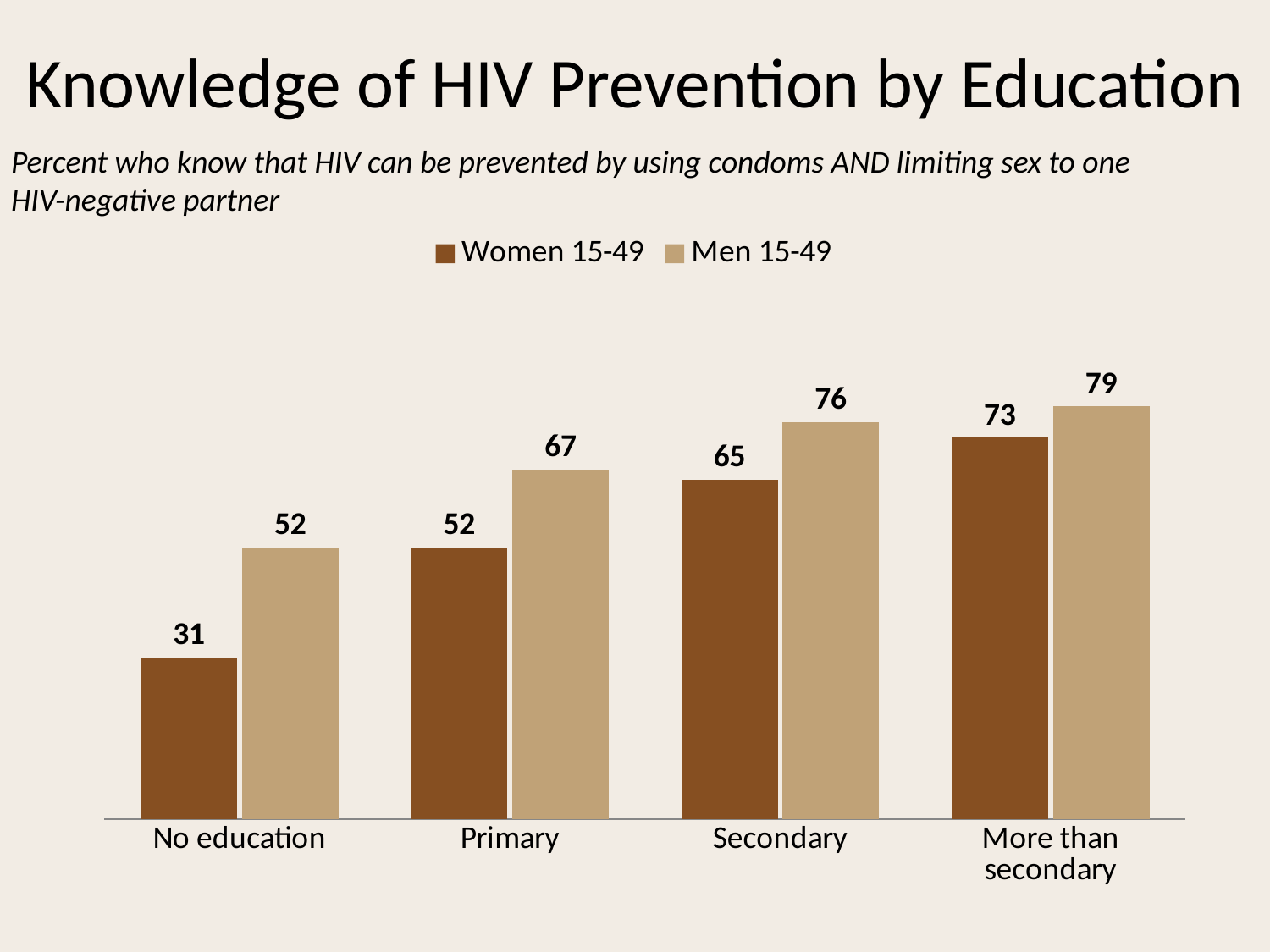

# Knowledge of HIV Prevention by Education
Percent who know that HIV can be prevented by using condoms AND limiting sex to one HIV-negative partner

### Chart

| Category | Women 15-49 | Men 15-49 |
|---|---|---|
| No education | 31.0 | 52.0 |
| Primary | 52.0 | 67.0 |
| Secondary | 65.0 | 76.0 |
| More than secondary | 73.0 | 79.0 |